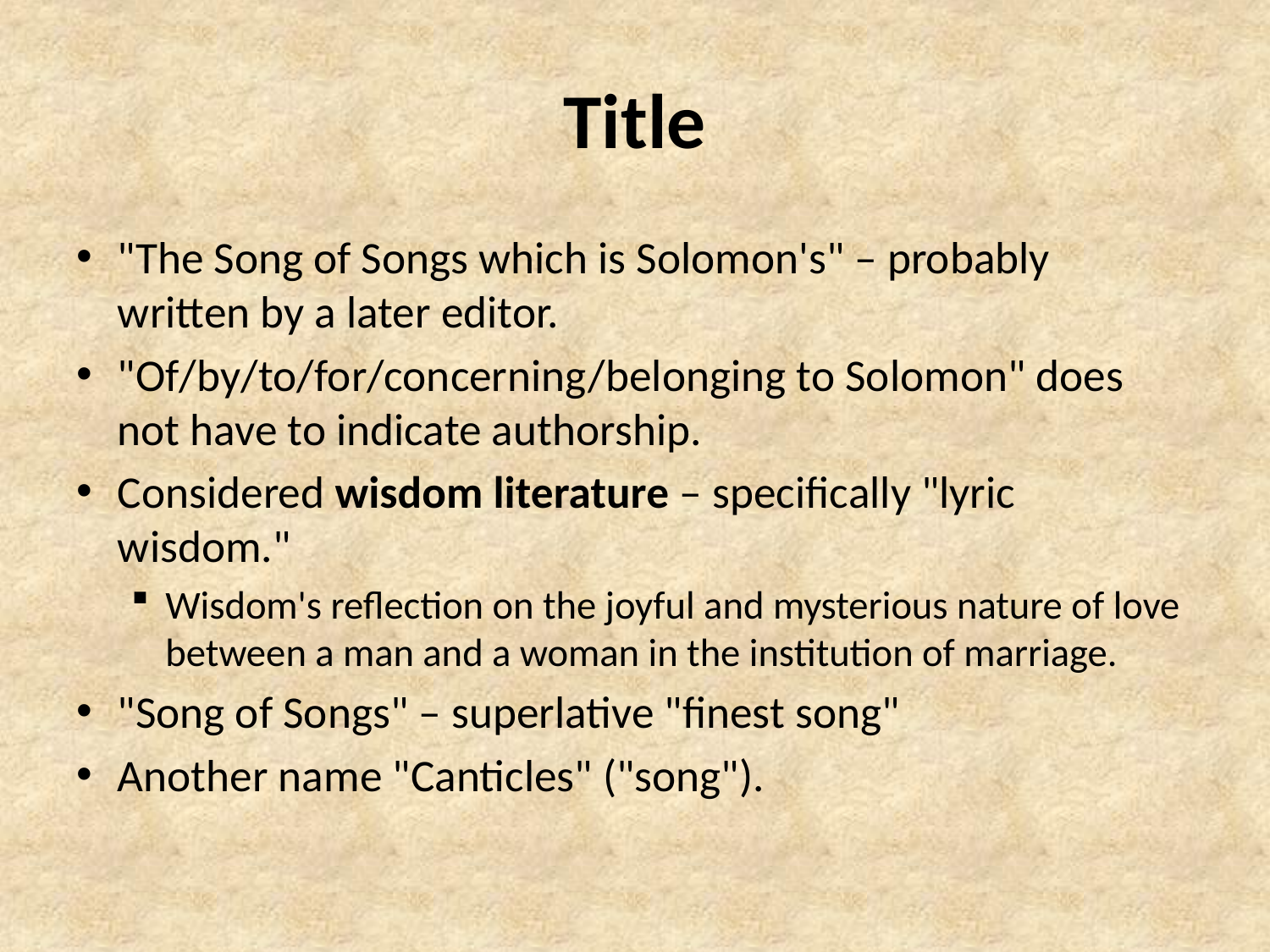

# Title
"The Song of Songs which is Solomon's" – probably written by a later editor.
"Of/by/to/for/concerning/belonging to Solomon" does not have to indicate authorship.
Considered wisdom literature – specifically "lyric wisdom."
Wisdom's reflection on the joyful and mysterious nature of love between a man and a woman in the institution of marriage.
"Song of Songs" – superlative "finest song"
Another name "Canticles" ("song").